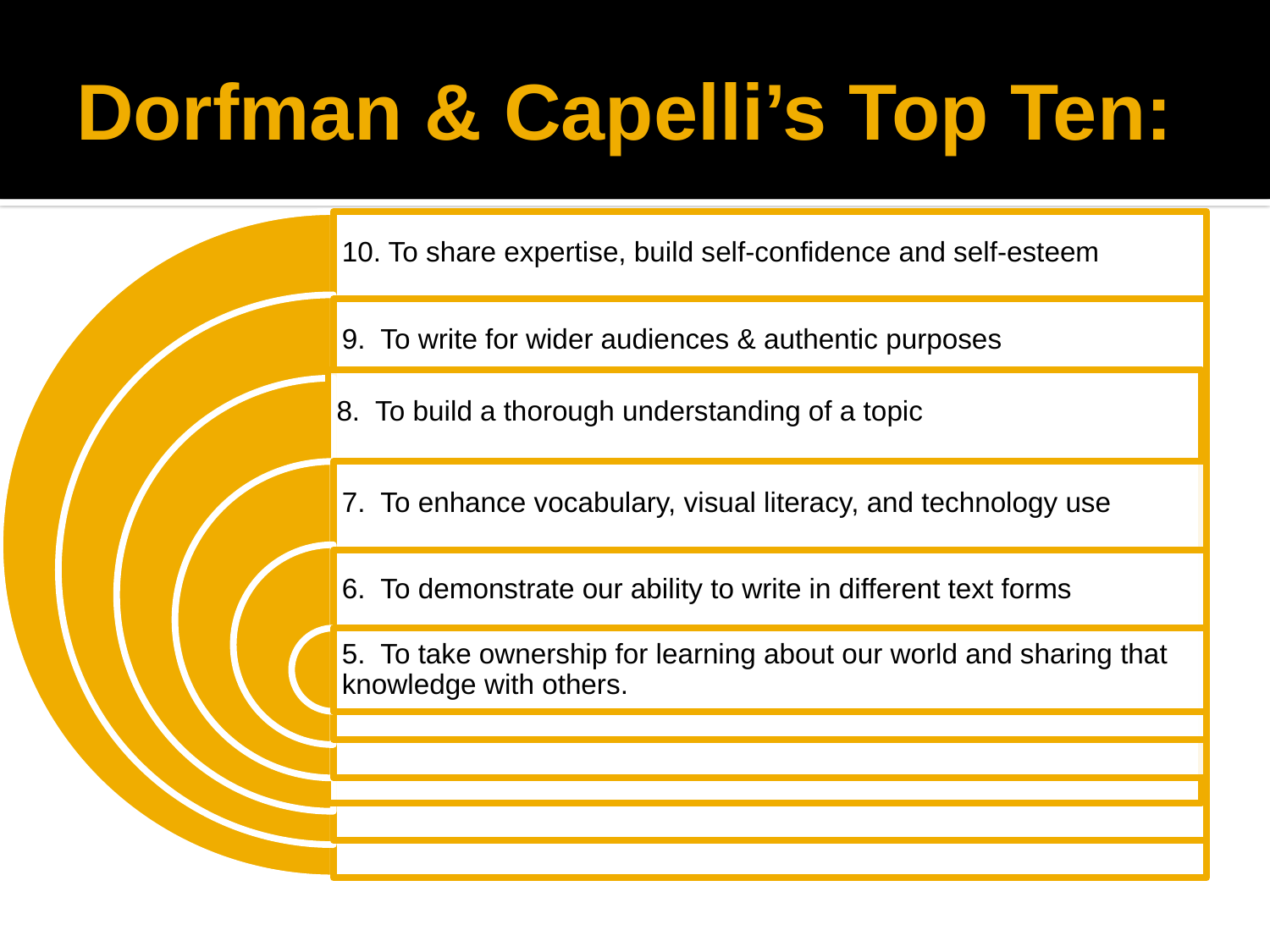

# Dorfman & Capelli’s Top Ten:
10. To share expertise, build self-confidence and self-esteem
9.  To write for wider audiences & authentic purposes
8.  To build a thorough understanding of a topic
7.  To enhance vocabulary, visual literacy, and technology use
6.  To demonstrate our ability to write in different text forms
5.  To take ownership for learning about our world and sharing that knowledge with others.